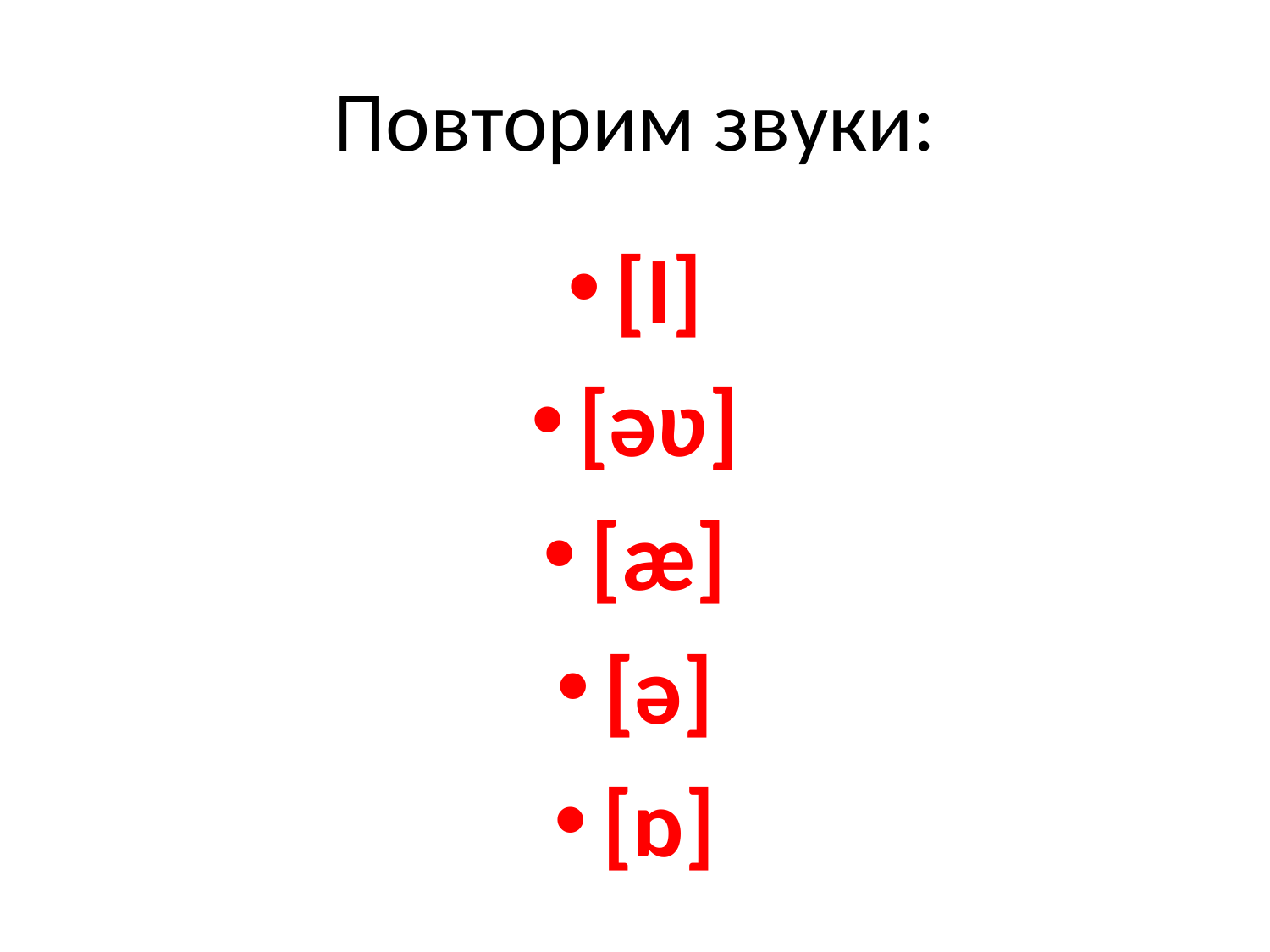

# Повторим звуки:
[I]
[əʋ]
[æ]
[ə]
[ɒ]